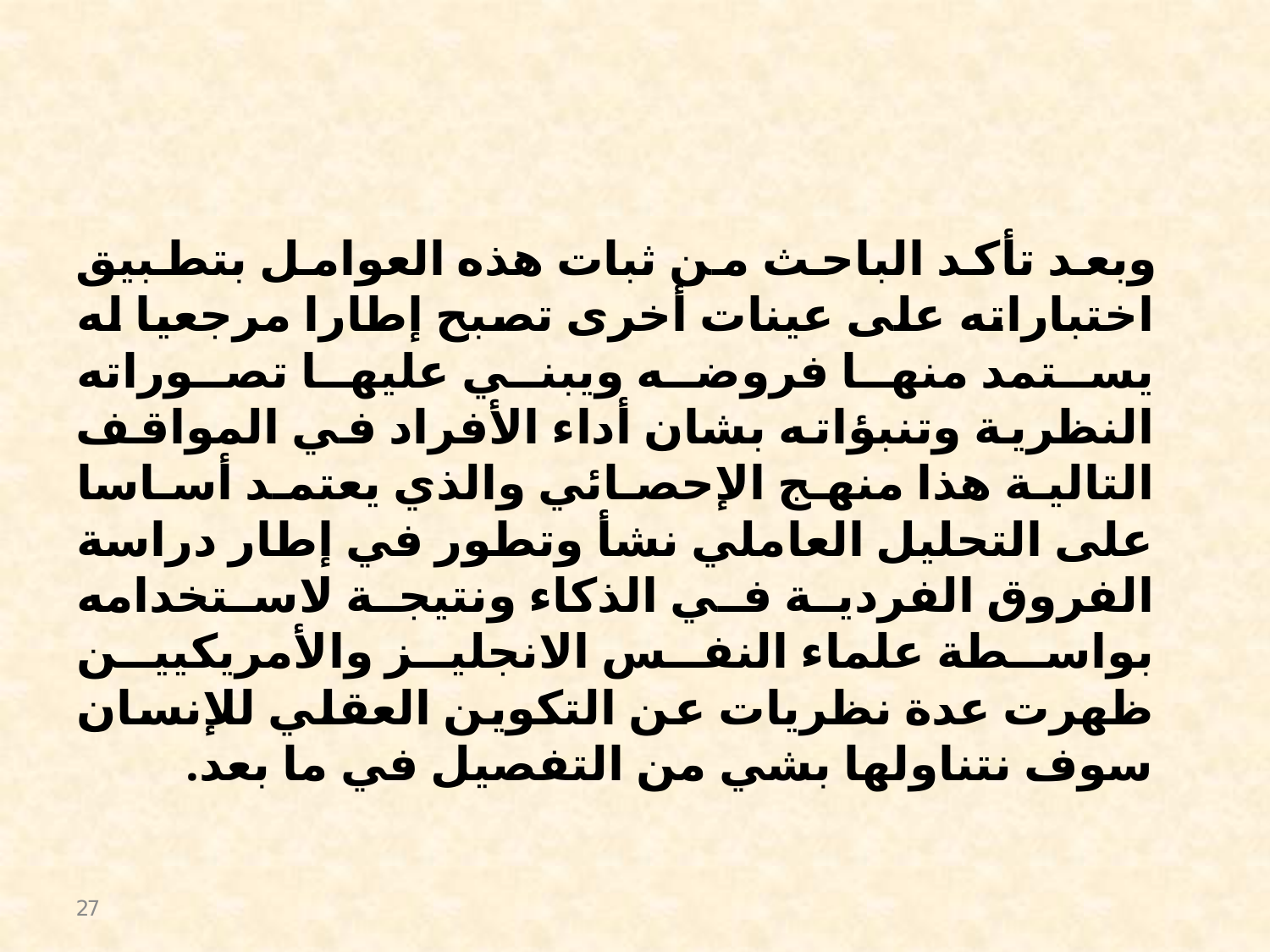

#
   وبعد تأكد الباحث من ثبات هذه العوامل بتطبيق اختباراته على عينات أخرى تصبح إطارا مرجعيا له يستمد منها فروضه ويبني عليها تصوراته النظرية وتنبؤاته بشان أداء الأفراد في المواقف التالية هذا منهج الإحصائي والذي يعتمد أساسا على التحليل العاملي نشأ وتطور في إطار دراسة الفروق الفردية في الذكاء ونتيجة لاستخدامه بواسطة علماء النفس الانجليز والأمريكيين ظهرت عدة نظريات عن التكوين العقلي للإنسان سوف نتناولها بشي من التفصيل في ما بعد.

27